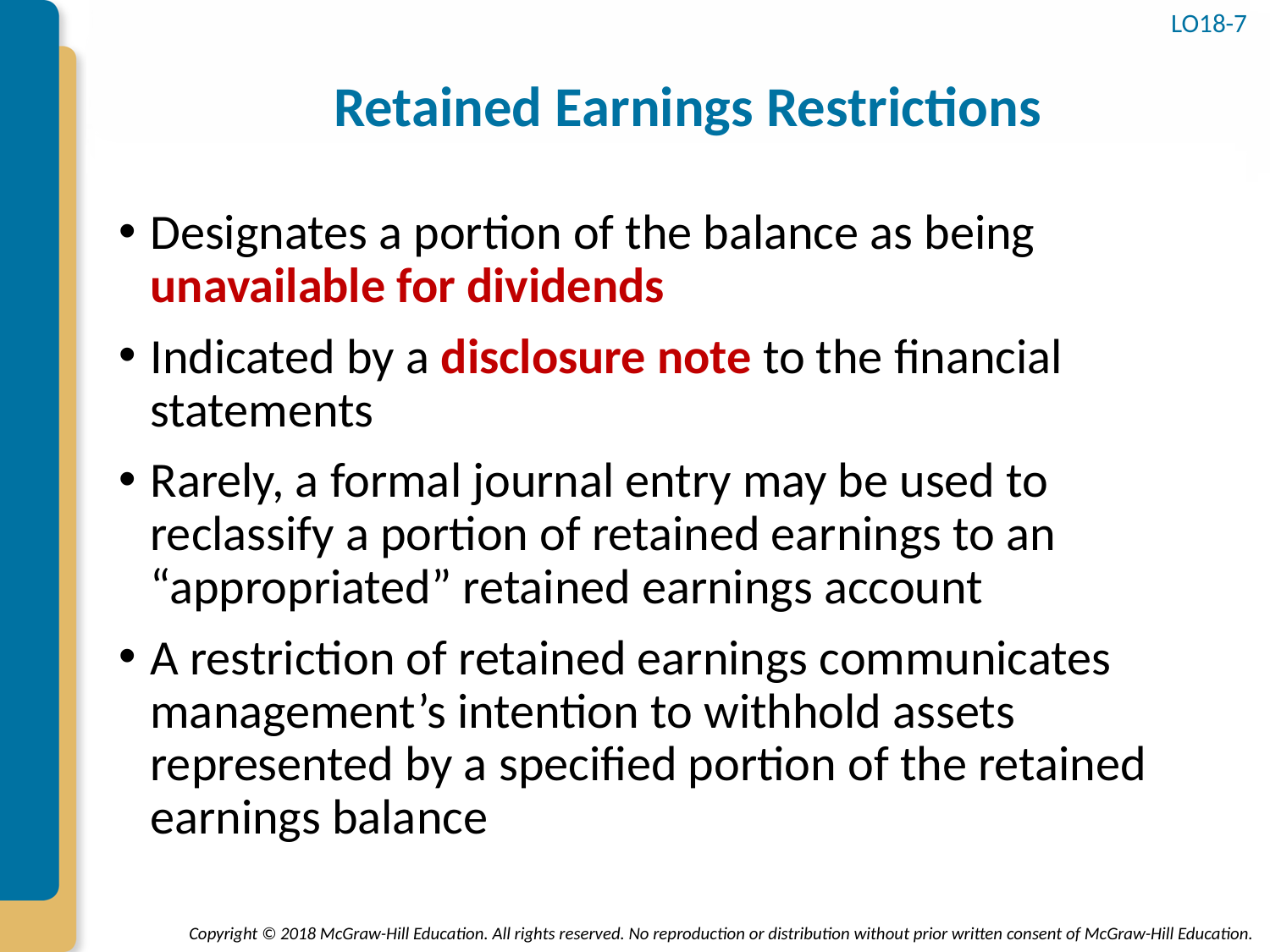

# Retained Earnings Restrictions
LO18-7
Designates a portion of the balance as being unavailable for dividends
Indicated by a disclosure note to the financial statements
Rarely, a formal journal entry may be used to reclassify a portion of retained earnings to an “appropriated” retained earnings account
A restriction of retained earnings communicates management’s intention to withhold assets represented by a specified portion of the retained earnings balance